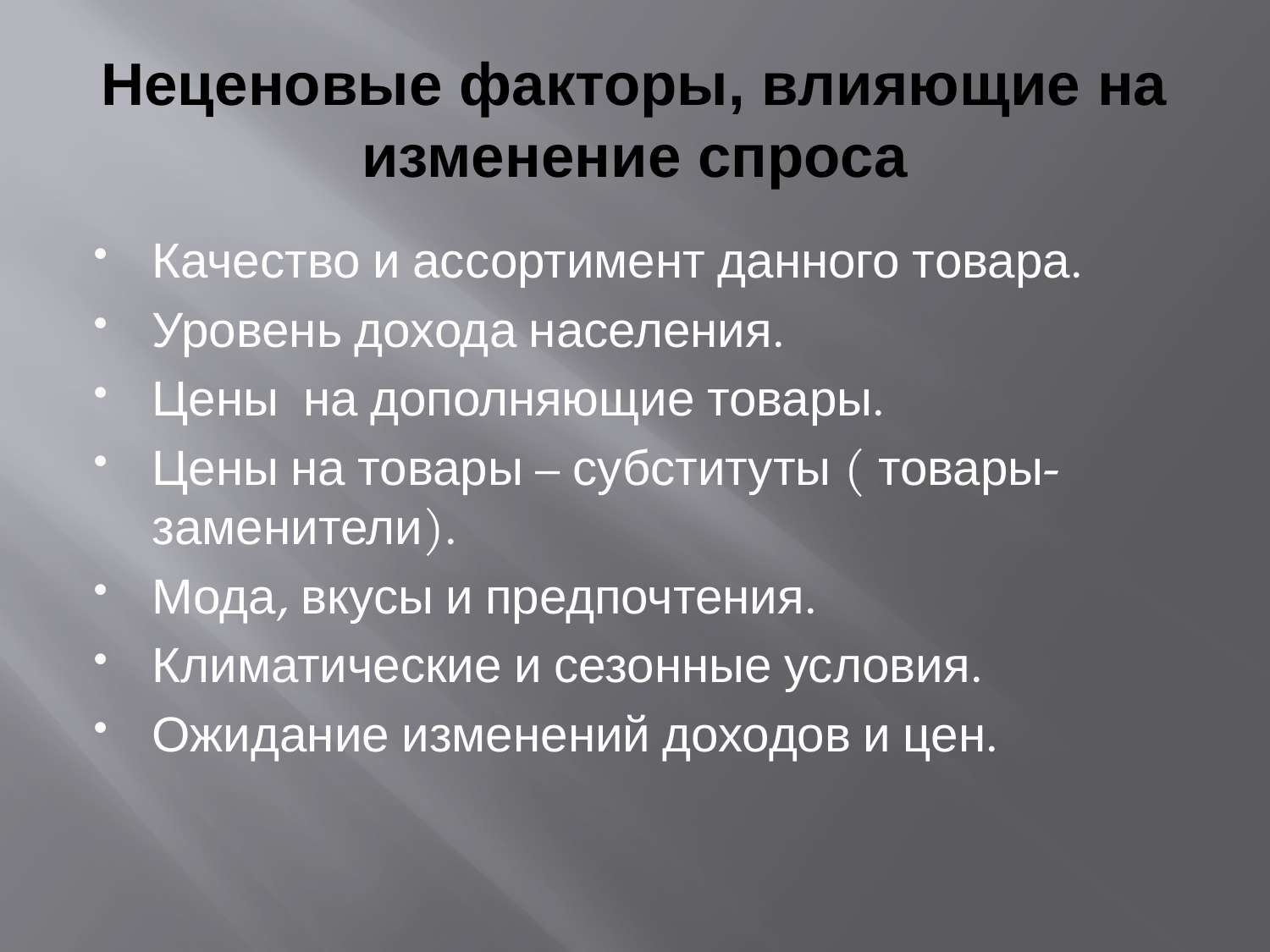

# Неценовые факторы, влияющие на изменение спроса
Качество и ассортимент данного товара.
Уровень дохода населения.
Цены  на дополняющие товары.
Цены на товары – субституты ( товары-заменители).
Мода, вкусы и предпочтения.
Климатические и сезонные условия.
Ожидание изменений доходов и цен.